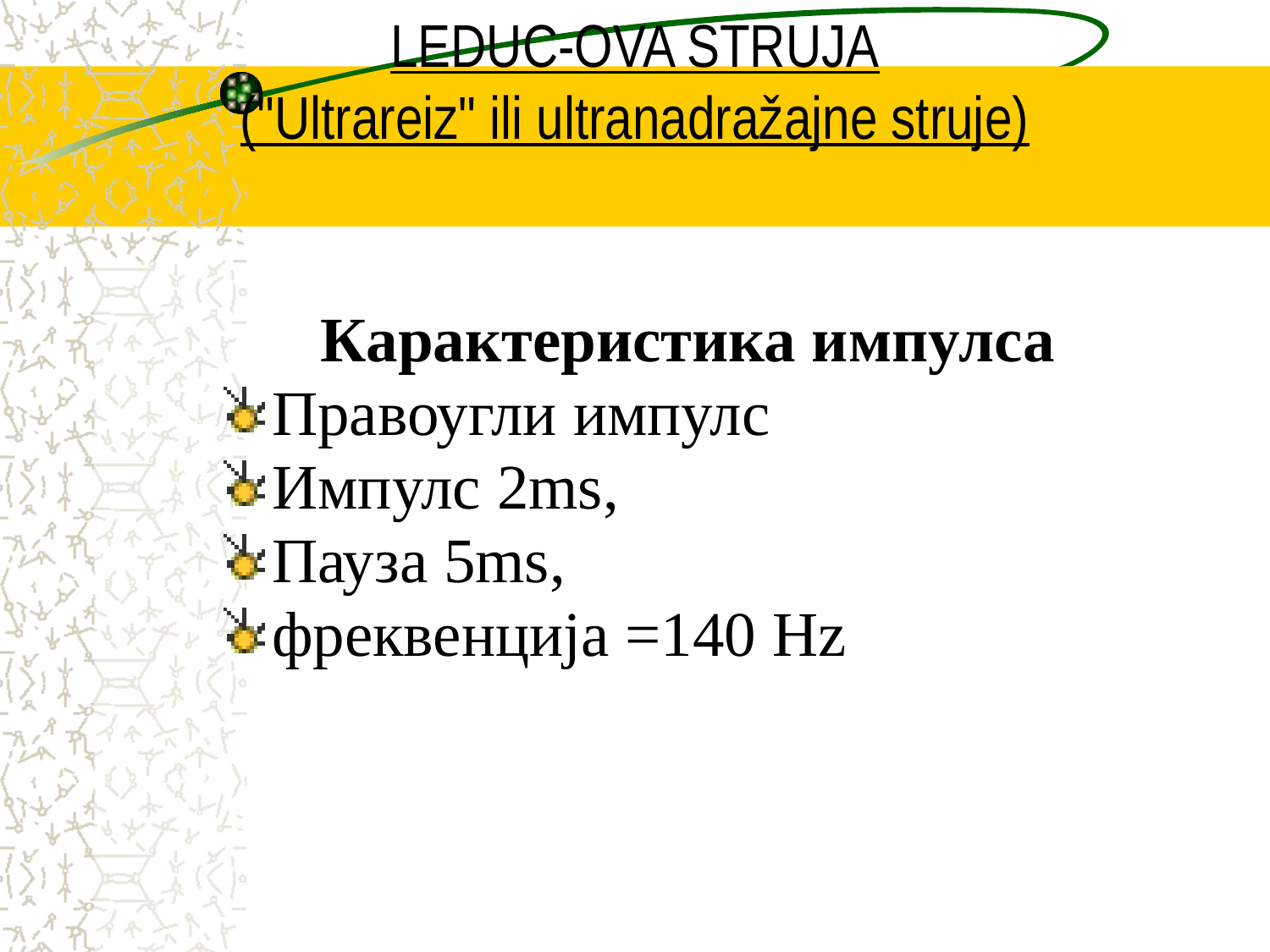

# LEDUC-OVA STRUJA ("Ultrareiz" ili ultranadražajne struje)
Карактеристика импулса
Правоугли импулс
Импулс 2ms,
Пауза 5ms,
фреквенција =140 Hz